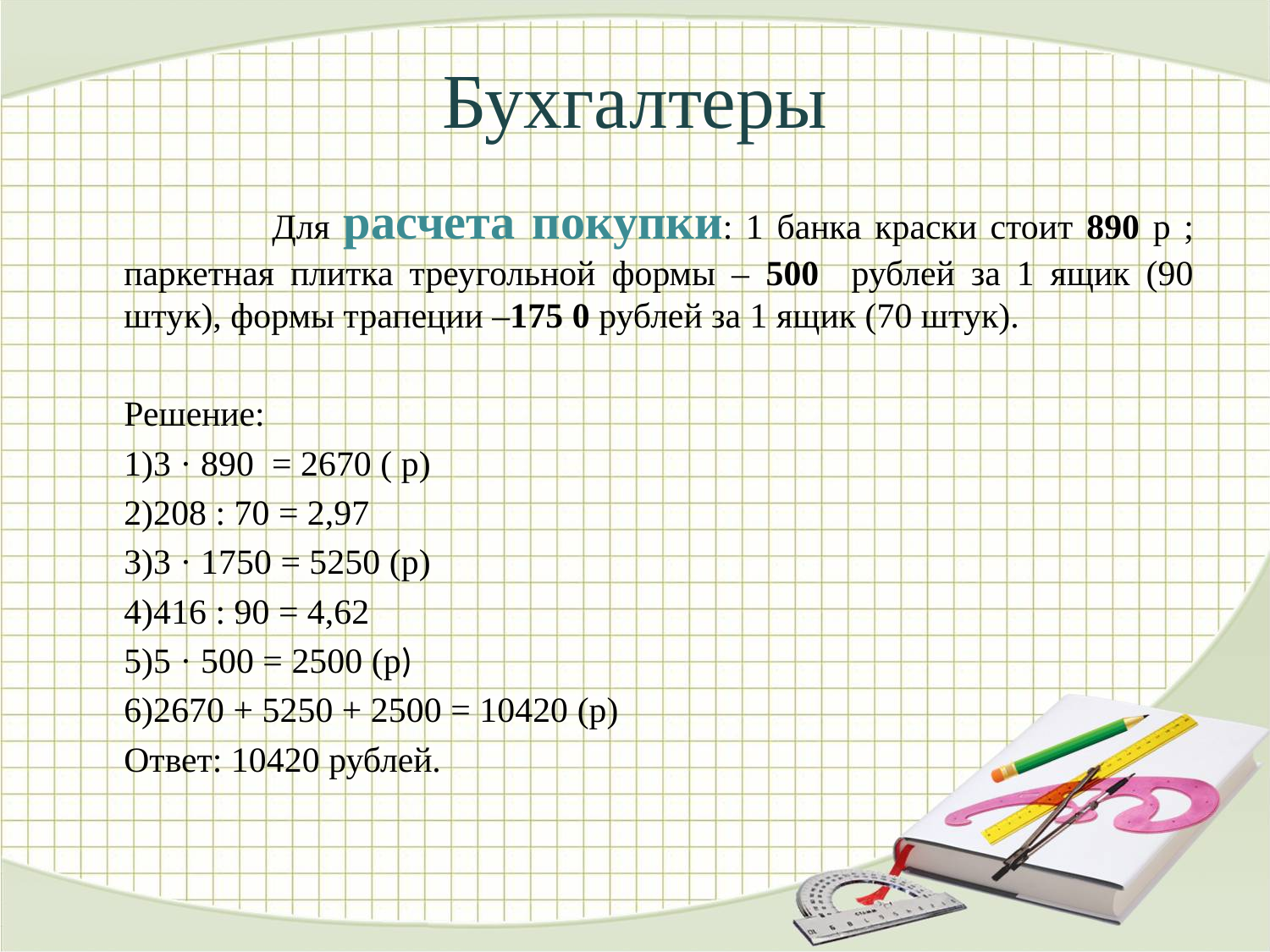

# Бухгалтеры

        Для расчета покупки: 1 банка краски стоит 890 р ; паркетная плитка треугольной формы – 500  рублей за 1 ящик (90 штук), формы трапеции –175 0 рублей за 1 ящик (70 штук).

Решение:
3 · 890  = 2670 ( р)
208 : 70 = 2,97
3 · 1750 = 5250 (р)
416 : 90 = 4,62
5 · 500 = 2500 (р)
2670 + 5250 + 2500 = 10420 (р)
Ответ: 10420 рублей.